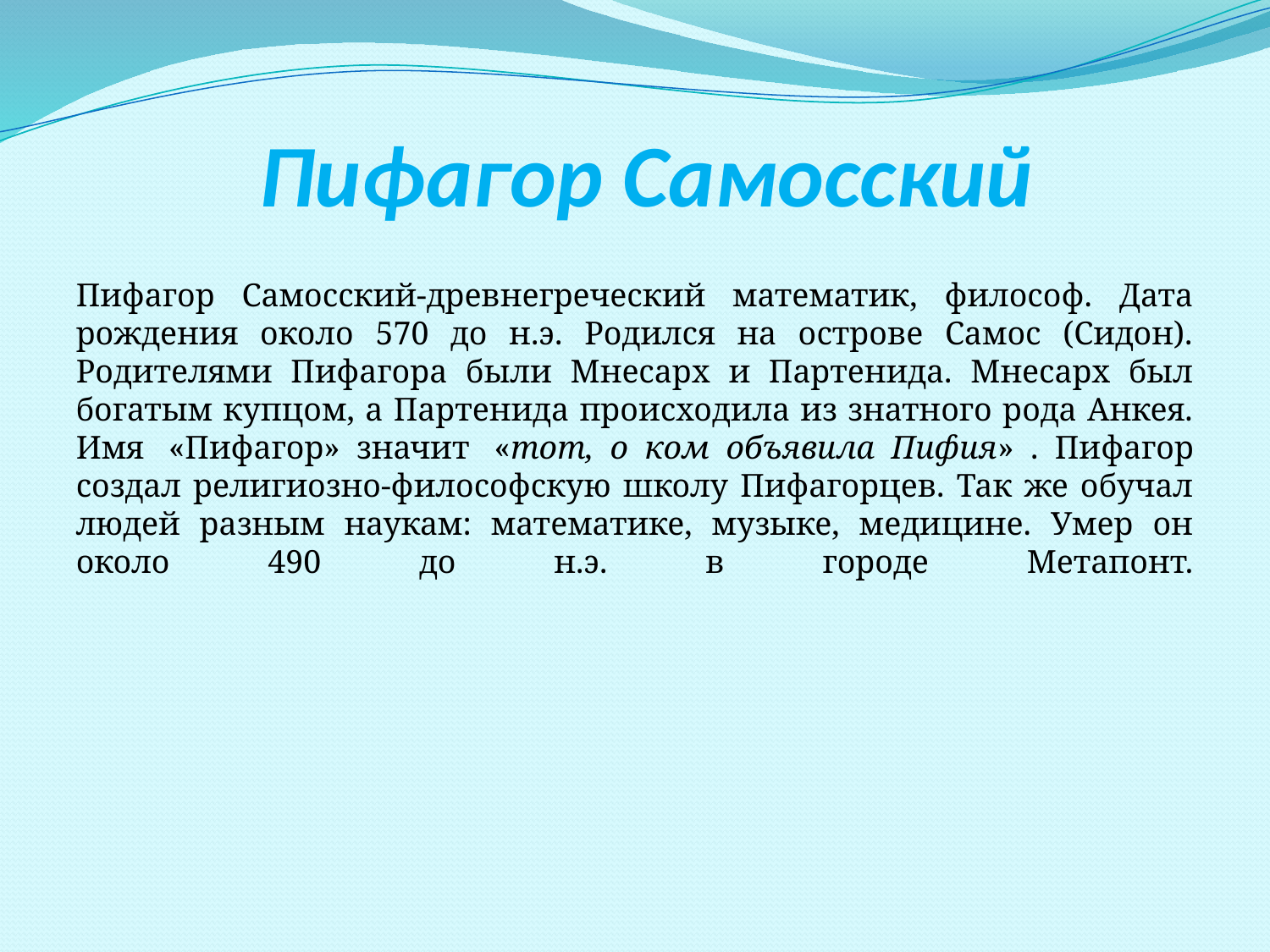

# Пифагор Самосский
Пифагор Самосский-древнегреческий математик, философ. Дата рождения около 570 до н.э. Родился на острове Самос (Сидон). Родителями Пифагора были Мнесарх и Партенида. Мнесарх был богатым купцом, а Партенида происходила из знатного рода Анкея. Имя  «Пифагор» значит  «тот, о ком объявила Пифия» . Пифагор создал религиозно-философскую школу Пифагорцев. Так же обучал людей разным наукам: математике, музыке, медицине. Умер он около 490 до н.э. в городе Метапонт.